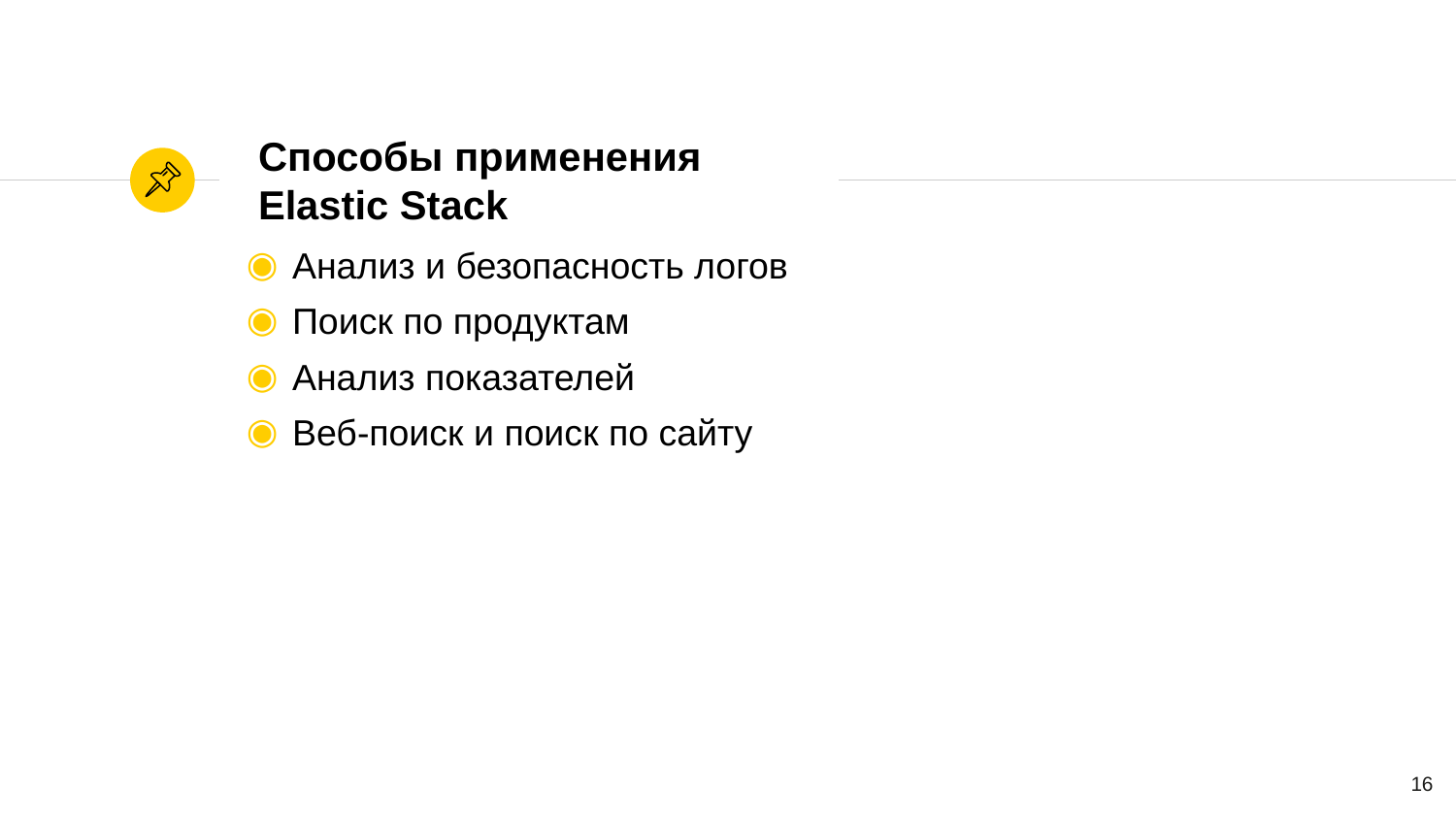

# Способы применения Elastic Stack

Анализ и безопасность логов
Поиск по продуктам
Анализ показателей
Веб-поиск и поиск по сайту
16